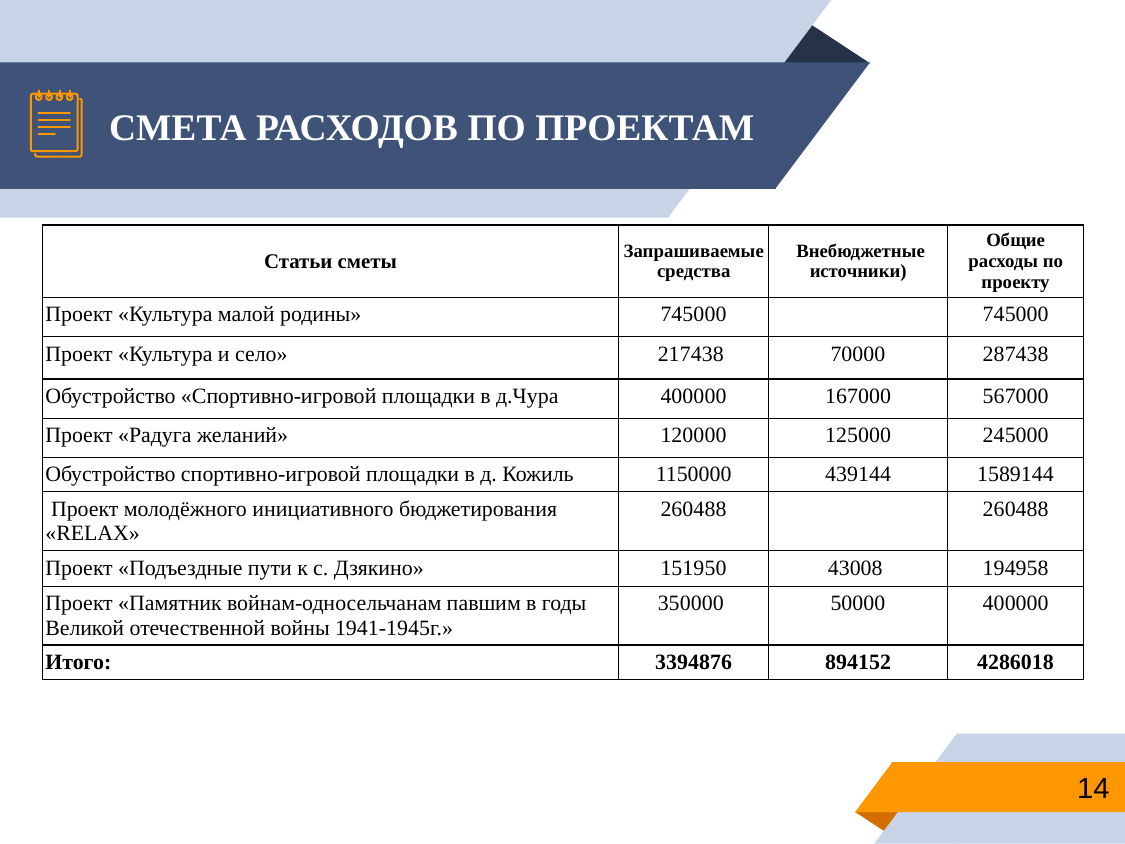

# СМЕТА РАСХОДОВ ПО ПРОЕКТАМ

| Статьи сметы | Запрашиваемые средства | Внебюджетные источники) | Общие расходы по проекту |
| --- | --- | --- | --- |
| Проект «Культура малой родины» | 745000 |  | 745000 |
| Проект «Культура и село» | 217438 | 70000 | 287438 |
| Обустройство «Спортивно-игровой площадки в д.Чура | 400000 | 167000 | 567000 |
| Проект «Радуга желаний» | 120000 | 125000 | 245000 |
| Обустройство спортивно-игровой площадки в д. Кожиль | 1150000 | 439144 | 1589144 |
| Проект молодёжного инициативного бюджетирования «RELAX» | 260488 |  | 260488 |
| Проект «Подъездные пути к с. Дзякино» | 151950 | 43008 | 194958 |
| Проект «Памятник войнам-односельчанам павшим в годы Великой отечественной войны 1941-1945г.» | 350000 | 50000 | 400000 |
| Итого: | 3394876 | 894152 | 4286018 |
14